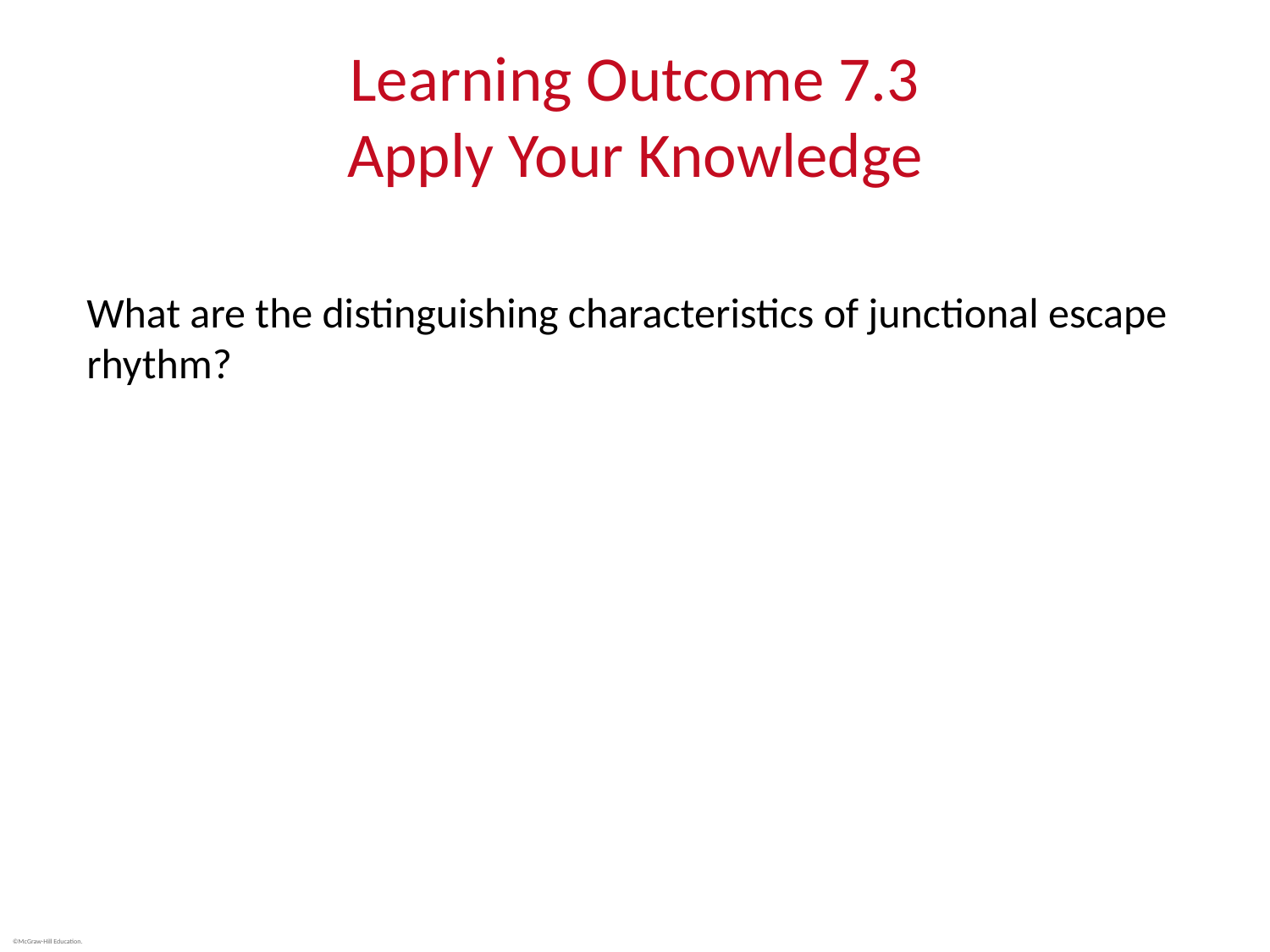

# Learning Outcome 7.3 Apply Your Knowledge
What are the distinguishing characteristics of junctional escape rhythm?